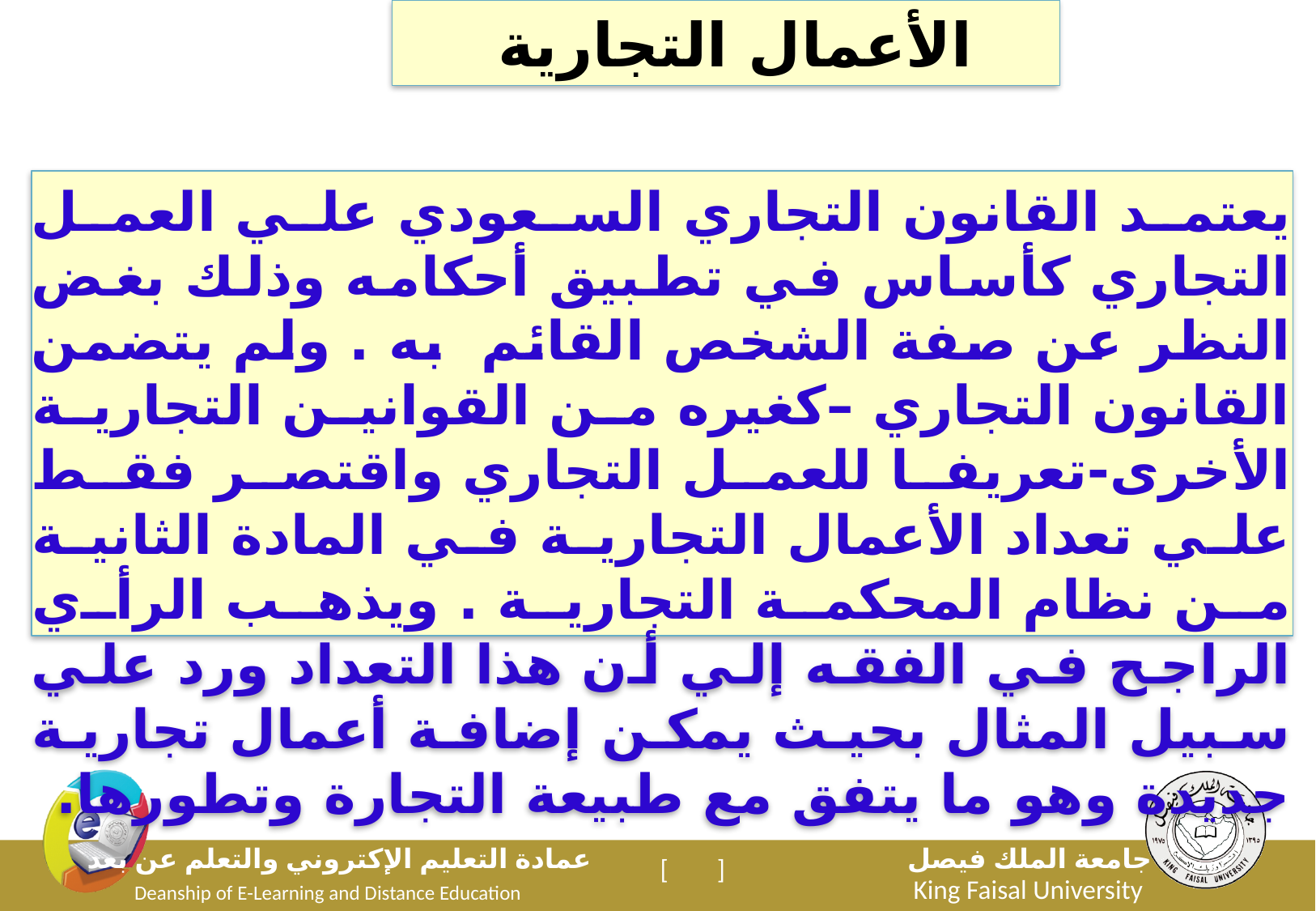

الأعمال التجارية
يعتمد القانون التجاري السعودي علي العمل التجاري كأساس في تطبيق أحكامه وذلك بغض النظر عن صفة الشخص القائم  به . ولم يتضمن القانون التجاري –كغيره من القوانين التجارية الأخرى-تعريفا للعمل التجاري واقتصر فقط علي تعداد الأعمال التجارية في المادة الثانية من نظام المحكمة التجارية . ويذهب الرأي الراجح في الفقه إلي أن هذا التعداد ورد علي سبيل المثال بحيث يمكن إضافة أعمال تجارية جديدة وهو ما يتفق مع طبيعة التجارة وتطورها.